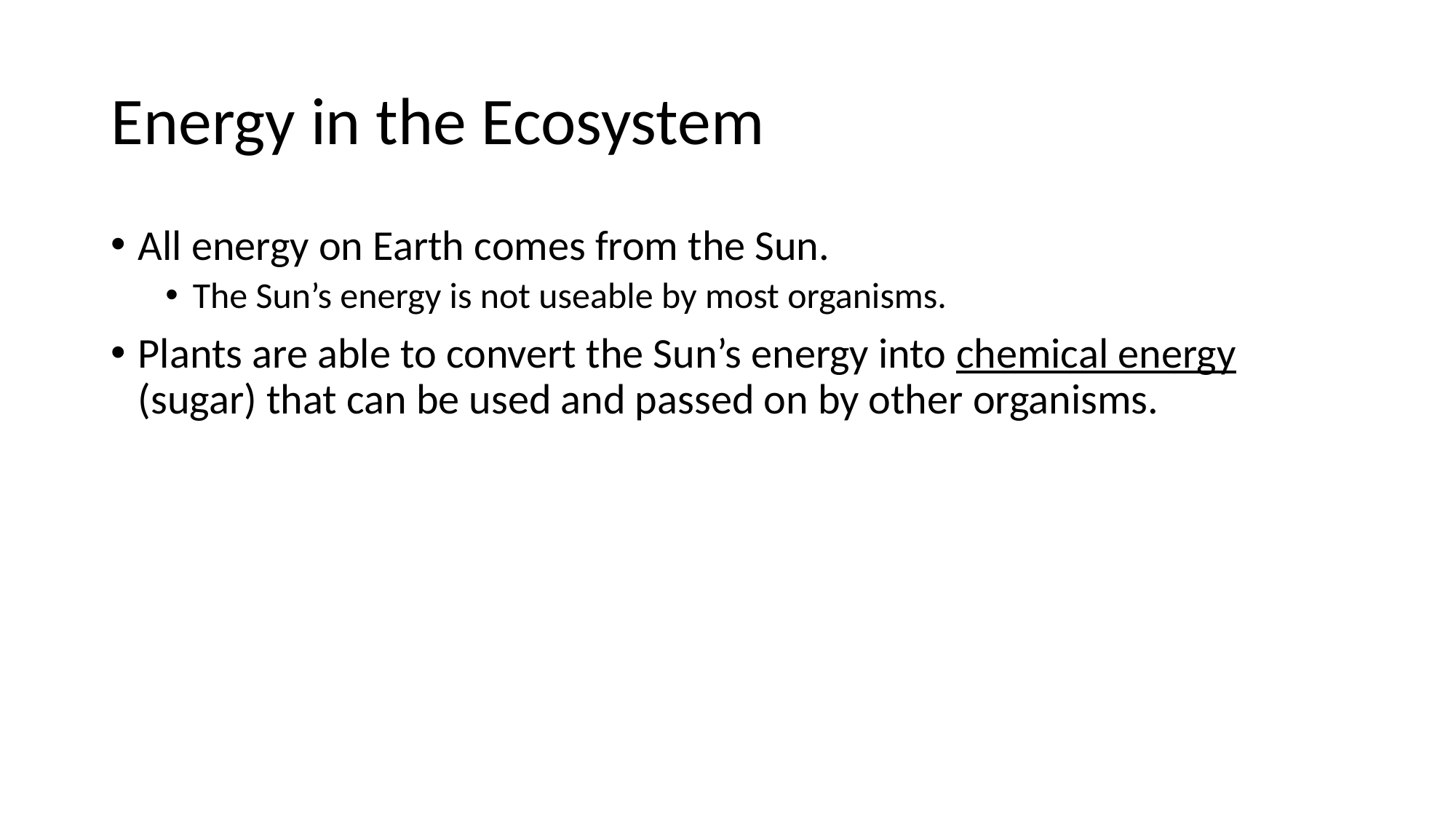

# Energy in the Ecosystem
All energy on Earth comes from the Sun.
The Sun’s energy is not useable by most organisms.
Plants are able to convert the Sun’s energy into chemical energy (sugar) that can be used and passed on by other organisms.